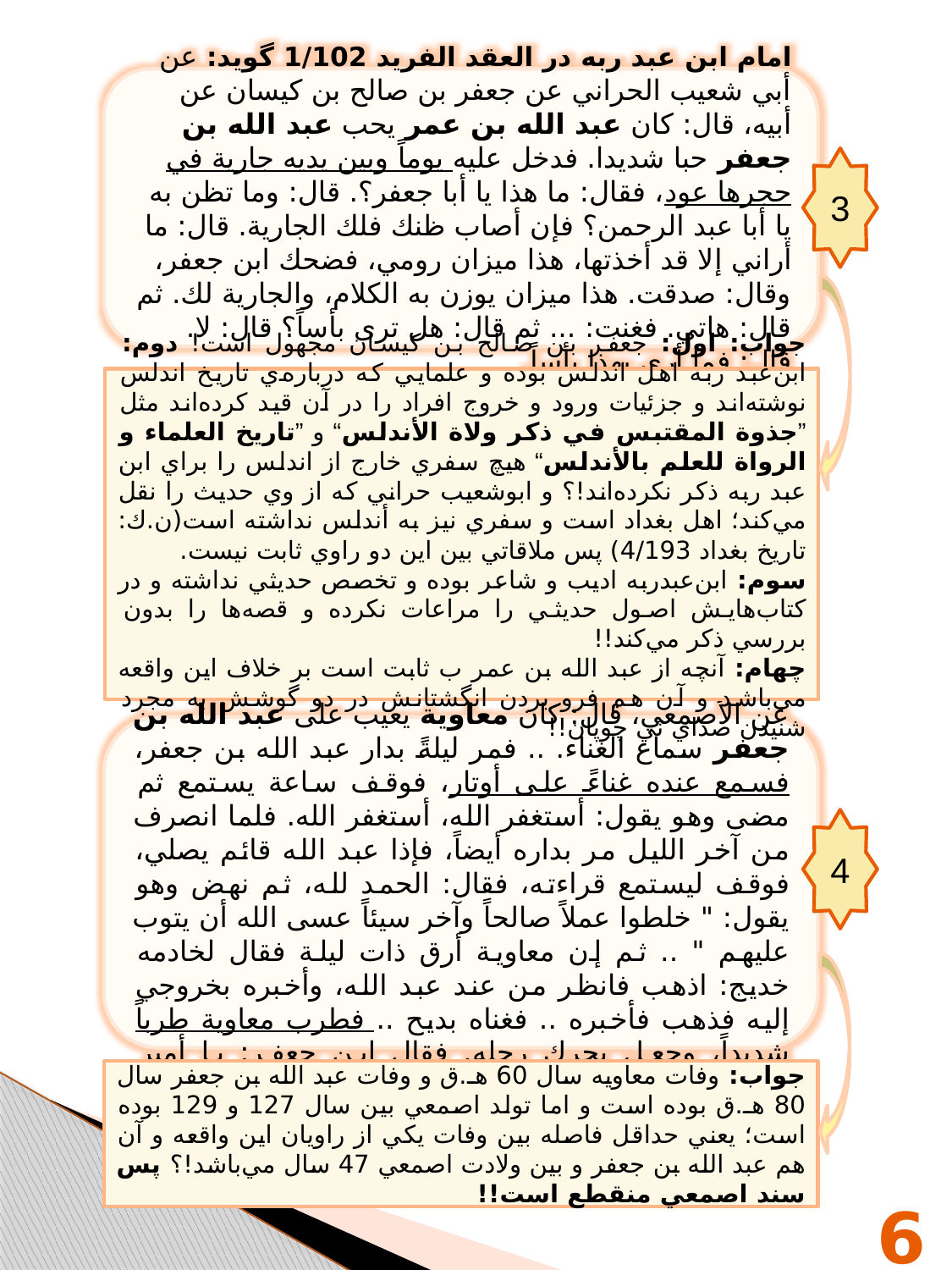

امام ابن‌ عبد ربه در العقد الفريد 1/102 گويد: عن أبي شعيب الحراني عن جعفر بن صالح بن كيسان عن أبيه، قال: كان عبد الله بن عمر يحب عبد الله بن جعفر حبا شديدا. فدخل عليه يوماً وبين يديه جارية في حجرها عود، فقال: ما هذا يا أبا جعفر؟. قال: وما تظن به يا أبا عبد الرحمن؟ فإن أصاب ظنك فلك الجارية. قال: ما أراني إلا قد أخذتها، هذا ميزان رومي، فضحك ابن جعفر، وقال: صدقت. هذا ميزان يوزن به الكلام، والجارية لك. ثم قال: هاتي. فغنت: ... ثم قال: هل ترى بأساً؟ قال: لا. قال: فما أرى بهذا بأساً.
3

جواب: اول: جعفر بن صالح بن كيسان مجهول است! دوم: ابن‌عبد ربه اهل اندلس بوده و علمايي كه درباره‌ي تاريخ اندلس نوشته‌اند و جزئيات ورود و خروج افراد را در آن قيد كرده‌اند مثل ”جذوة المقتبس في ذكر ولاة الأندلس“ و ”تاريخ العلماء و الرواة للعلم بالأندلس“ هيچ سفري خارج از اندلس را براي ابن عبد ربه ذكر نكرده‌اند!؟ و ابوشعيب حراني كه از وي حديث را نقل مي‌كند؛ اهل بغداد است و سفري نيز به أندلس نداشته است(ن.ك: تاريخ بغداد 4/193) پس ملاقاتي بين اين دو راوي ثابت نيست.
سوم: ابن‌عبد‌ربه اديب و شاعر بوده و تخصص حديثي نداشته و در كتاب‌هايش اصول حديثي را مراعات نكرده و قصه‌ها را بدون بررسي ذكر مي‌كند!!
چهام: آنچه از عبد الله بن عمر ب ثابت است بر خلاف اين واقعه مي‌باشد و آن هم فرو بردن انگشتانش در دو گوشش به مجرد شنيدن صداي نَي چوپان!!
امام ابن‌ عبد ربه در العقد الفريد 1/108 گويد: حدث سعيد بن محمد العجلي بعمان، قال: حدثني نصر بن علي عن الأصمعي، قال: كان معاوية يعيب على عبد الله بن جعفر سماع الغناء. .. فمر ليلةً بدار عبد الله بن جعفر، فسمع عنده غناءً على أوتار، فوقف ساعة يستمع ثم مضى وهو يقول: أستغفر الله، أستغفر الله. فلما انصرف من آخر الليل مر بداره أيضاً، فإذا عبد الله قائم يصلي، فوقف ليستمع قراءته، فقال: الحمد لله، ثم نهض وهو يقول: " خلطوا عملاً صالحاً وآخر سيئاً عسى الله أن يتوب عليهم " .. ثم إن معاوية أرق ذات ليلة فقال لخادمه خديج: اذهب فانظر من عند عبد الله، وأخبره بخروجي إليه فذهب فأخبره .. فغناه بديح .. فطرب معاوية طرباً شديداً، وجعل يحرك رجله. فقال ابن جعفر: يا أمير المؤمنين، سألتني عن تحريك رأسي، فأخبرتك، وأنا أسألك عن تحريك رجلك. فقال معاوية: كل كريم طروب!!
4

جواب: وفات معاويه سال 60 هـ.ق و وفات عبد الله بن جعفر سال 80 هـ.ق بوده است و اما تولد اصمعي بين سال 127 و 129 بوده است؛ يعني حداقل فاصله بين وفات يكي از راويان اين واقعه و آن هم عبد الله بن جعفر و بين ولادت اصمعي 47 سال مي‌باشد!؟ پس سند اصمعي منقطع است!!
68